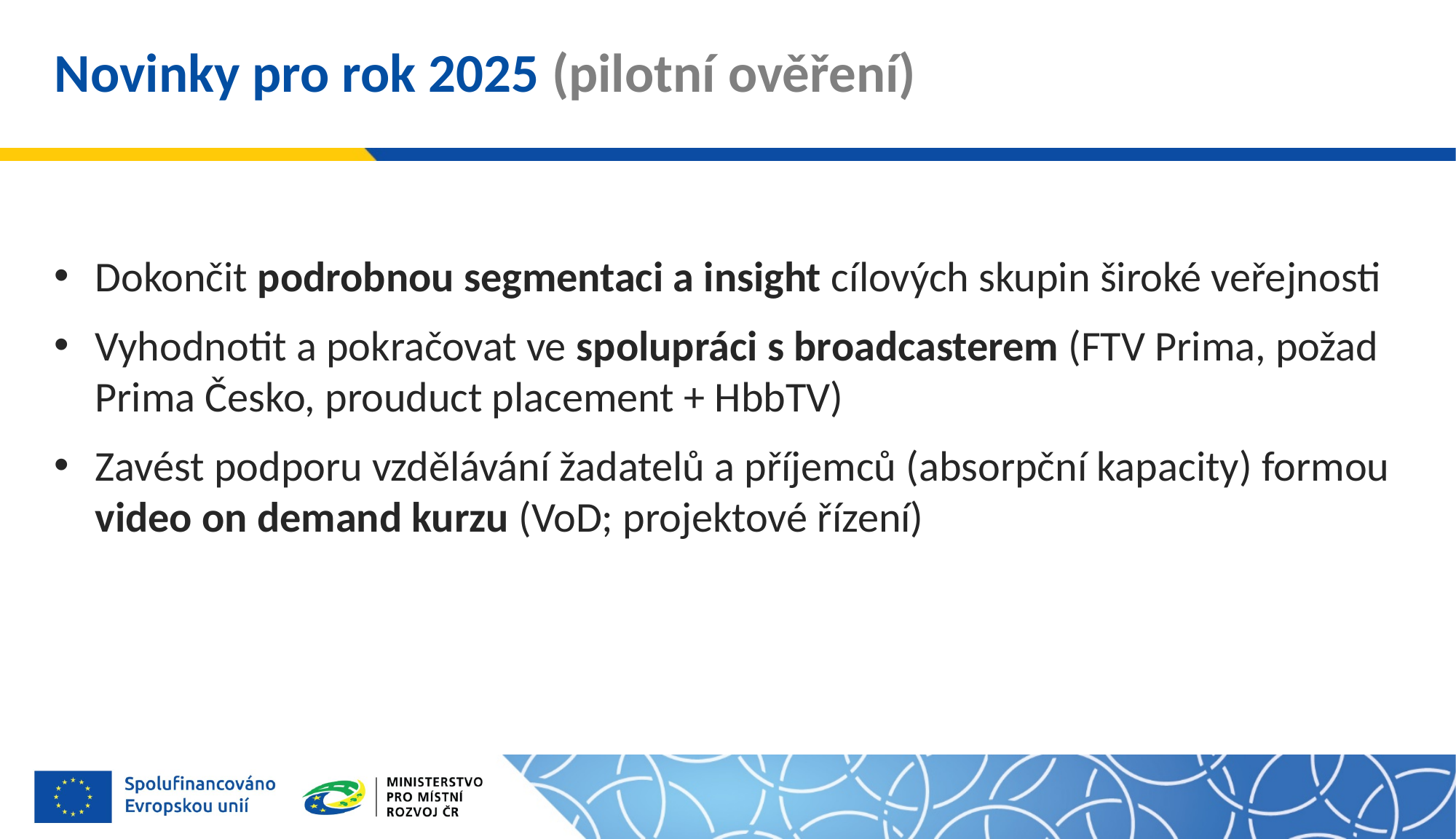

# Novinky pro rok 2025 (pilotní ověření)
Dokončit podrobnou segmentaci a insight cílových skupin široké veřejnosti
Vyhodnotit a pokračovat ve spolupráci s broadcasterem (FTV Prima, požad Prima Česko, prouduct placement + HbbTV)
Zavést podporu vzdělávání žadatelů a příjemců (absorpční kapacity) formou video on demand kurzu (VoD; projektové řízení)